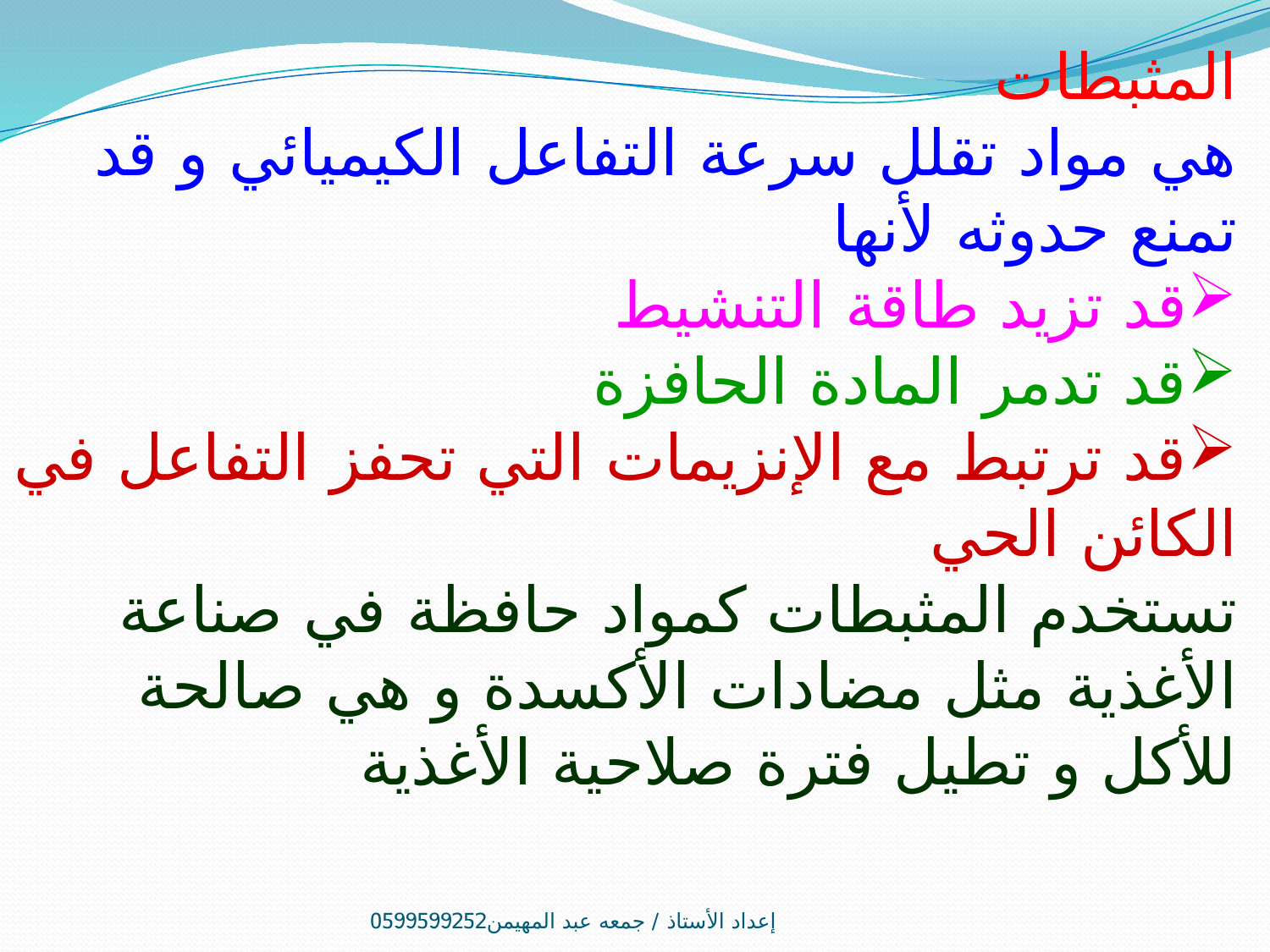

المثبطات
هي مواد تقلل سرعة التفاعل الكيميائي و قد تمنع حدوثه لأنها
قد تزيد طاقة التنشيط
قد تدمر المادة الحافزة
قد ترتبط مع الإنزيمات التي تحفز التفاعل في الكائن الحي
تستخدم المثبطات كمواد حافظة في صناعة الأغذية مثل مضادات الأكسدة و هي صالحة للأكل و تطيل فترة صلاحية الأغذية
إعداد الأستاذ / جمعه عبد المهيمن0599599252